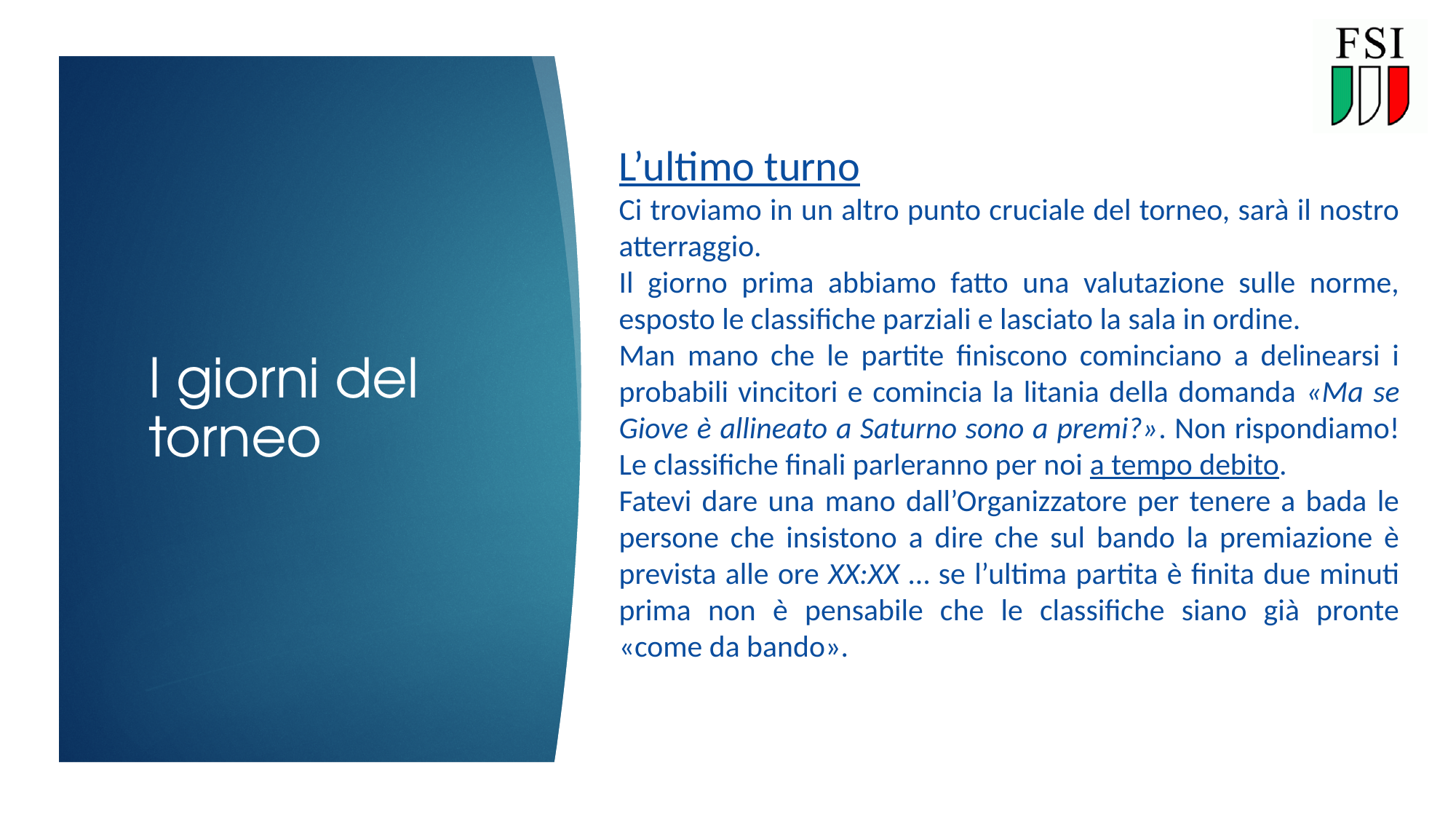

25
L’ultimo turno
Ci troviamo in un altro punto cruciale del torneo, sarà il nostro atterraggio.
Il giorno prima abbiamo fatto una valutazione sulle norme, esposto le classifiche parziali e lasciato la sala in ordine.
Man mano che le partite finiscono cominciano a delinearsi i probabili vincitori e comincia la litania della domanda «Ma se Giove è allineato a Saturno sono a premi?». Non rispondiamo! Le classifiche finali parleranno per noi a tempo debito.
Fatevi dare una mano dall’Organizzatore per tenere a bada le persone che insistono a dire che sul bando la premiazione è prevista alle ore XX:XX … se l’ultima partita è finita due minuti prima non è pensabile che le classifiche siano già pronte «come da bando».
# I giorni del torneo